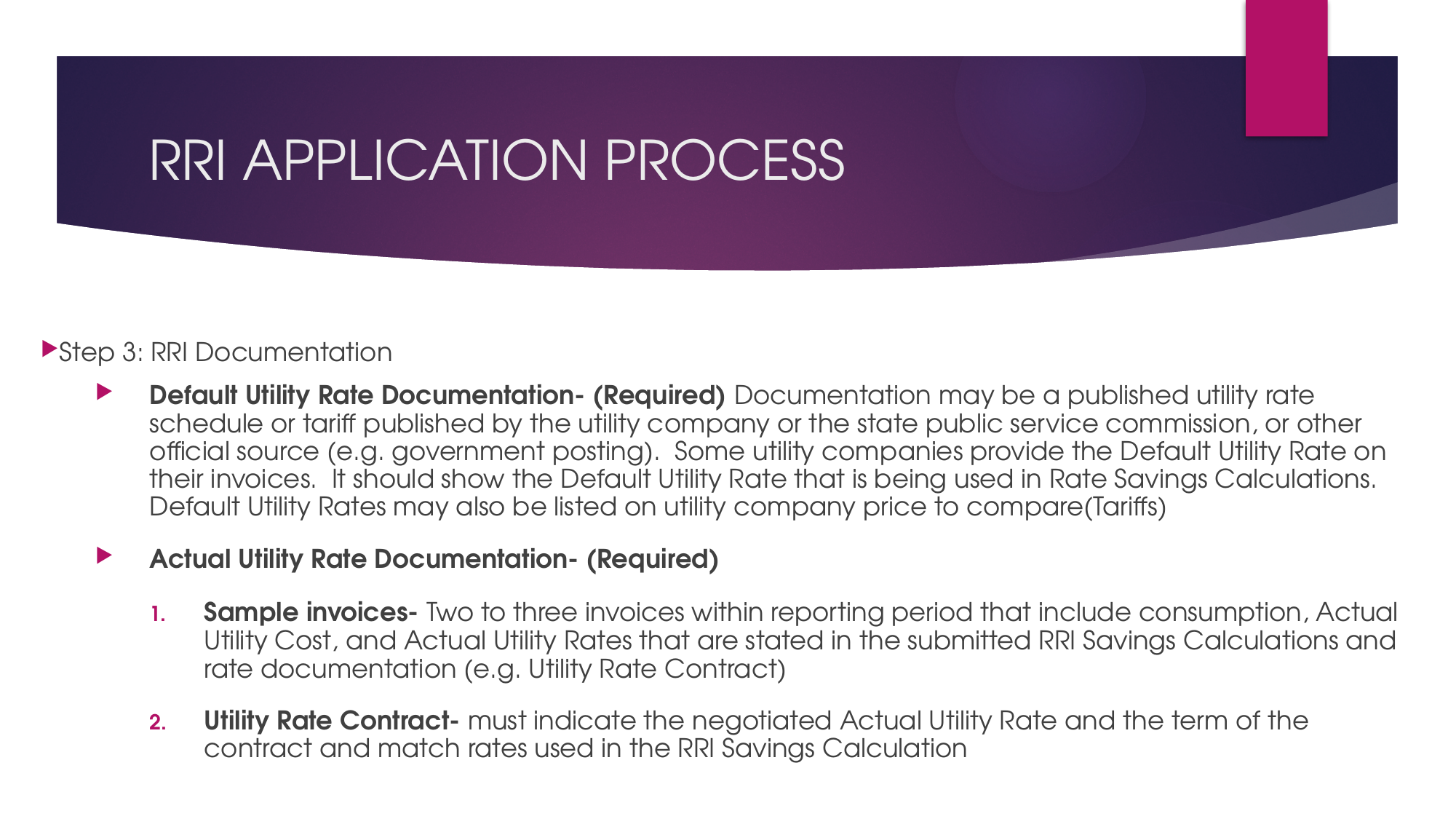

# RRI APPLICATION PROCESS
Step 3: RRI Documentation
Default Utility Rate Documentation- (Required) Documentation may be a published utility rate schedule or tariff published by the utility company or the state public service commission, or other official source (e.g. government posting).  Some utility companies provide the Default Utility Rate on their invoices.  It should show the Default Utility Rate that is being used in Rate Savings Calculations. Default Utility Rates may also be listed on utility company price to compare(Tariffs)
Actual Utility Rate Documentation- (Required)
Sample invoices- Two to three invoices within reporting period that include consumption, Actual Utility Cost, and Actual Utility Rates that are stated in the submitted RRI Savings Calculations and rate documentation (e.g. Utility Rate Contract)
Utility Rate Contract- must indicate the negotiated Actual Utility Rate and the term of the contract and match rates used in the RRI Savings Calculation